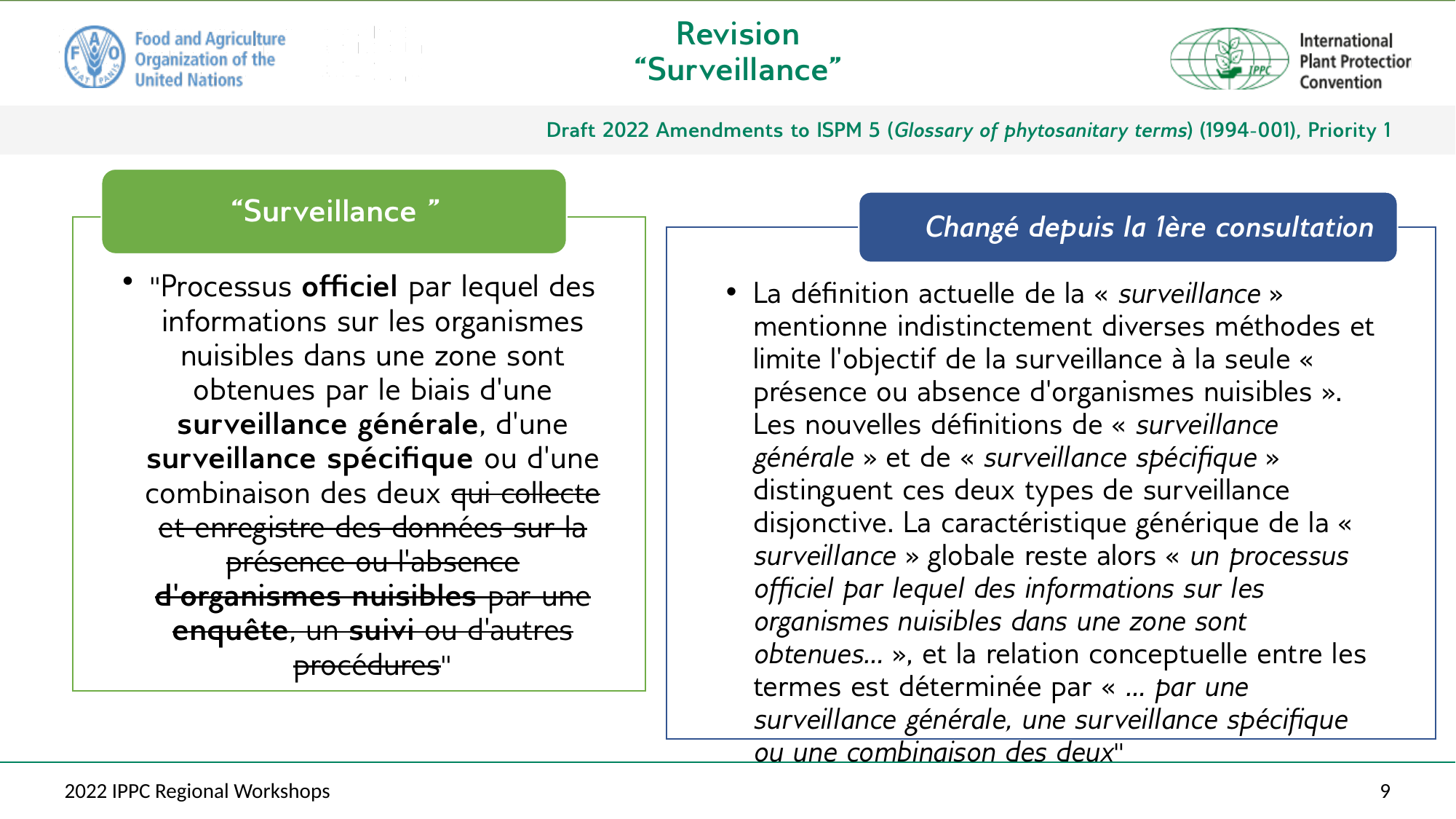

# Revision “Surveillance”
La définition actuelle de la « surveillance » mentionne indistinctement diverses méthodes et limite l'objectif de la surveillance à la seule « présence ou absence d'organismes nuisibles ». Les nouvelles définitions de « surveillance générale » et de « surveillance spécifique » distinguent ces deux types de surveillance disjonctive. La caractéristique générique de la « surveillance » globale reste alors « un processus officiel par lequel des informations sur les organismes nuisibles dans une zone sont obtenues… », et la relation conceptuelle entre les termes est déterminée par « … par une surveillance générale, une surveillance spécifique ou une combinaison des deux"
Changé depuis la 1ère consultation
"Processus officiel par lequel des informations sur les organismes nuisibles dans une zone sont obtenues par le biais d'une surveillance générale, d'une surveillance spécifique ou d'une combinaison des deux qui collecte et enregistre des données sur la présence ou l'absence d'organismes nuisibles par une enquête, un suivi ou d'autres procédures"
“Surveillance ”